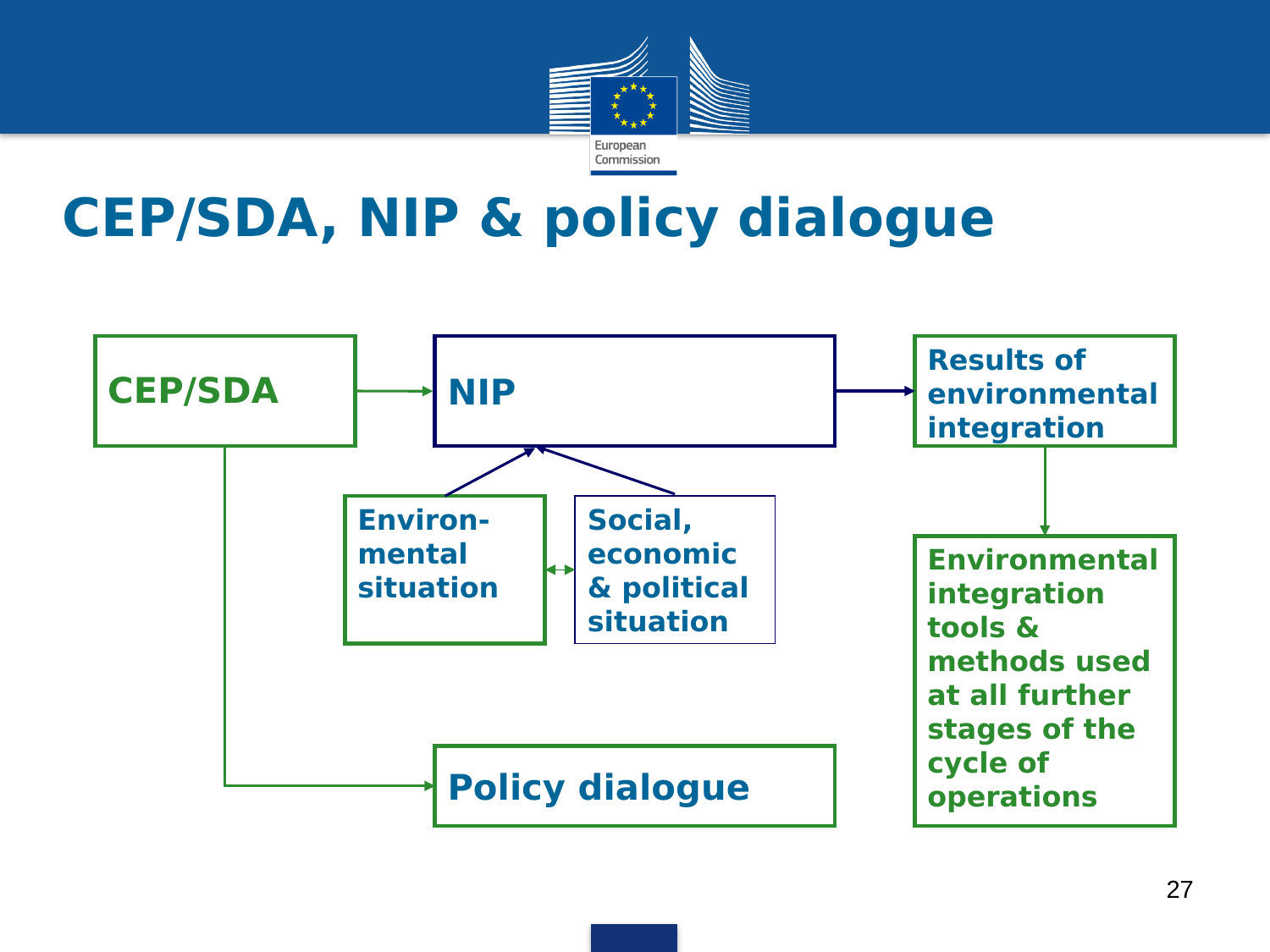

# CEP/SDA, NIP & policy dialogue

CEP/SDA

NIP
Results of environmental integration
Environ-mental situation

Social, economic & political situation
Environmental integration tools & methods used at all further stages of the cycle of operations
Policy dialogue
27